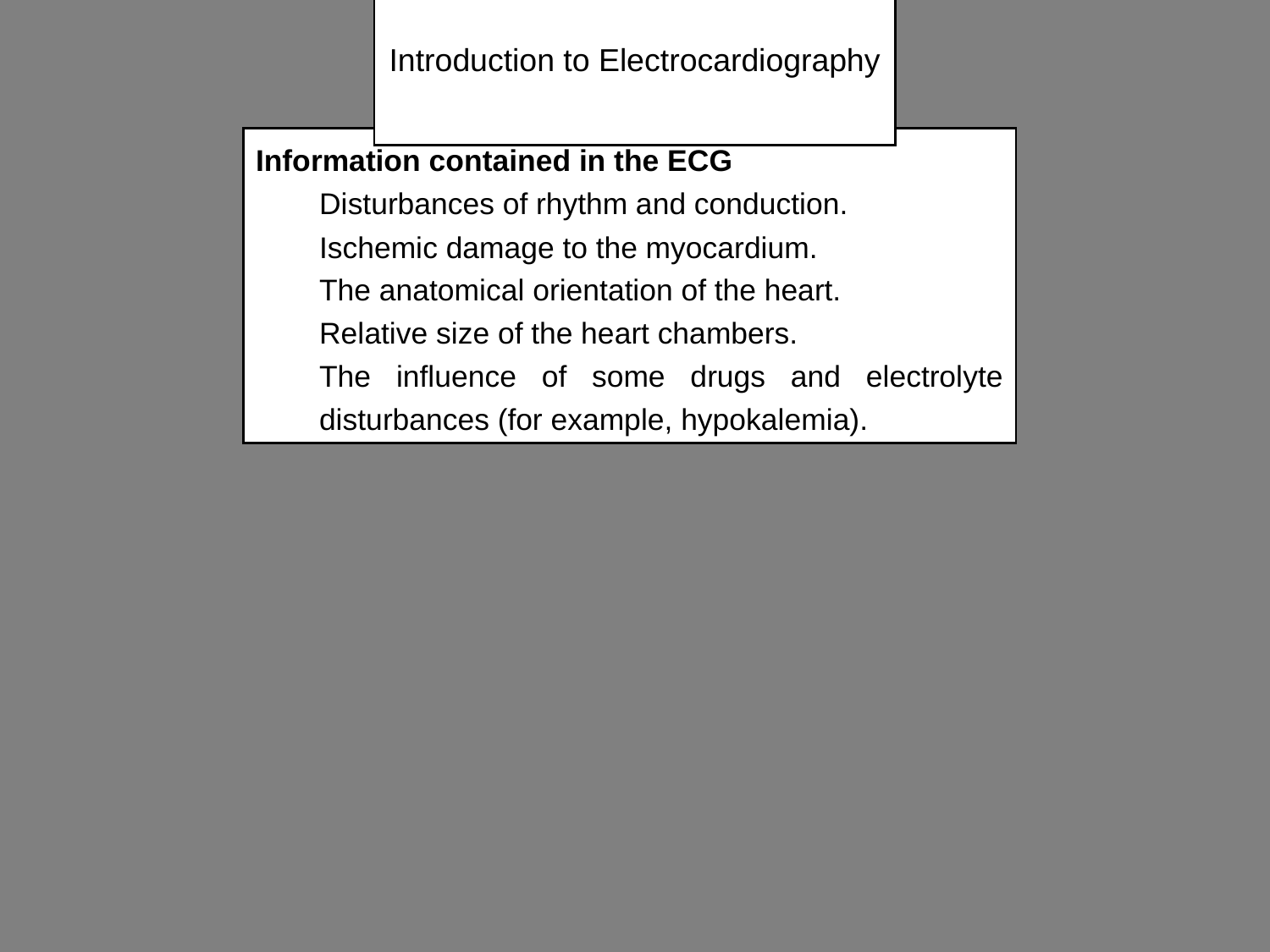

# Introduction to Electrocardiography
Information contained in the ECG
Disturbances of rhythm and conduction.
Ischemic damage to the myocardium.
The anatomical orientation of the heart.
Relative size of the heart chambers.
The influence of some drugs and electrolyte disturbances (for example, hypokalemia).